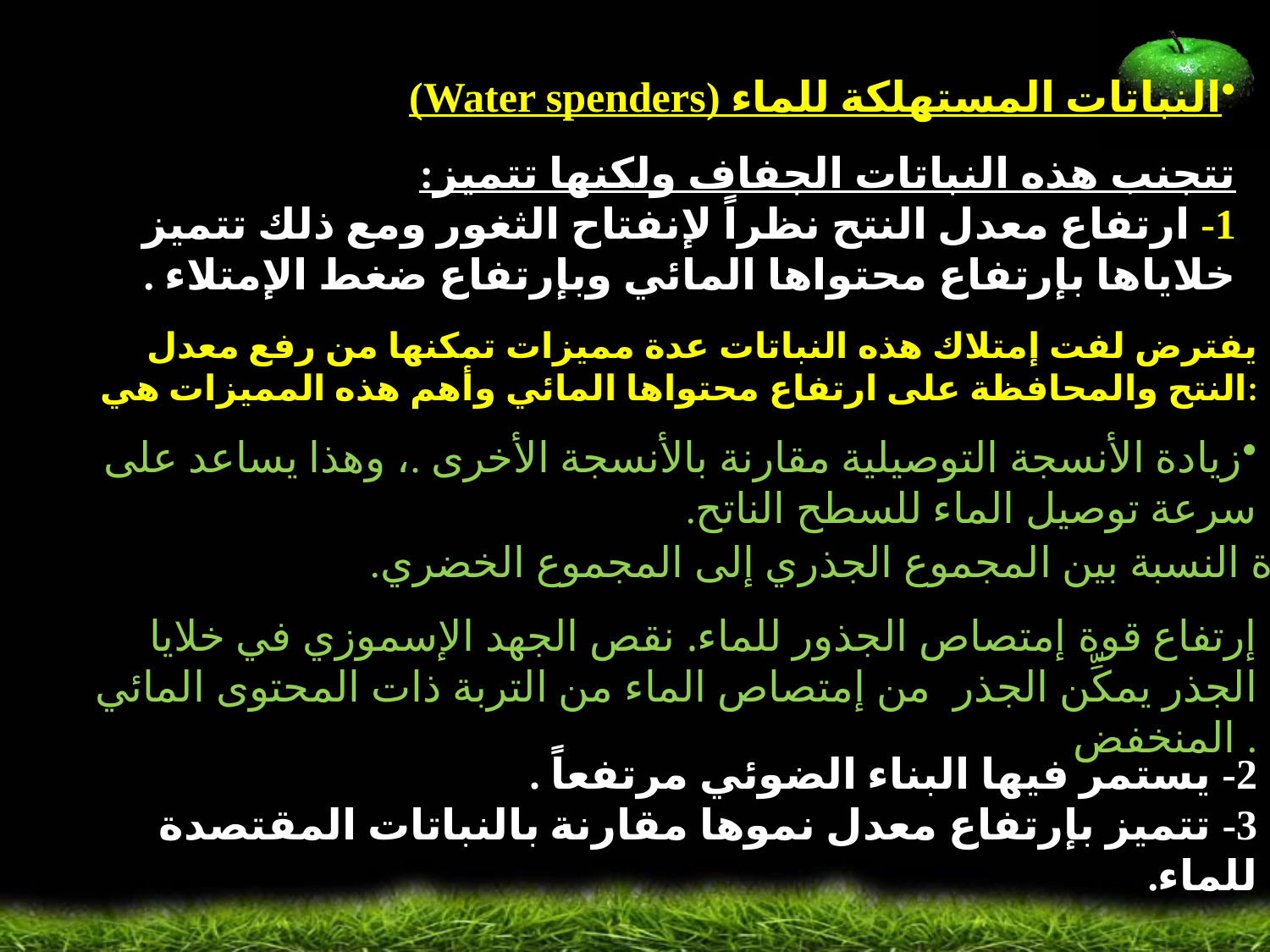

النباتات المستهلكة للماء (Water spenders)

تتجنب هذه النباتات الجفاف ولكنها تتميز:
1- ارتفاع معدل النتح نظراً لإنفتاح الثغور ومع ذلك تتميز خلاياها بإرتفاع محتواها المائي وبإرتفاع ضغط الإمتلاء .

يفترض لفت إمتلاك هذه النباتات عدة مميزات تمكنها من رفع معدل النتح والمحافظة على ارتفاع محتواها المائي وأهم هذه المميزات هي:
زيادة الأنسجة التوصيلية مقارنة بالأنسجة الأخرى .، وهذا يساعد على سرعة توصيل الماء للسطح الناتح.
زيادة النسبة بين المجموع الجذري إلى المجموع الخضري.
إرتفاع قوة إمتصاص الجذور للماء. نقص الجهد الإسموزي في خلايا الجذر يمكِّن الجذر  من إمتصاص الماء من التربة ذات المحتوى المائي المنخفض .
2- يستمر فيها البناء الضوئي مرتفعاً .
3- تتميز بإرتفاع معدل نموها مقارنة بالنباتات المقتصدة للماء.